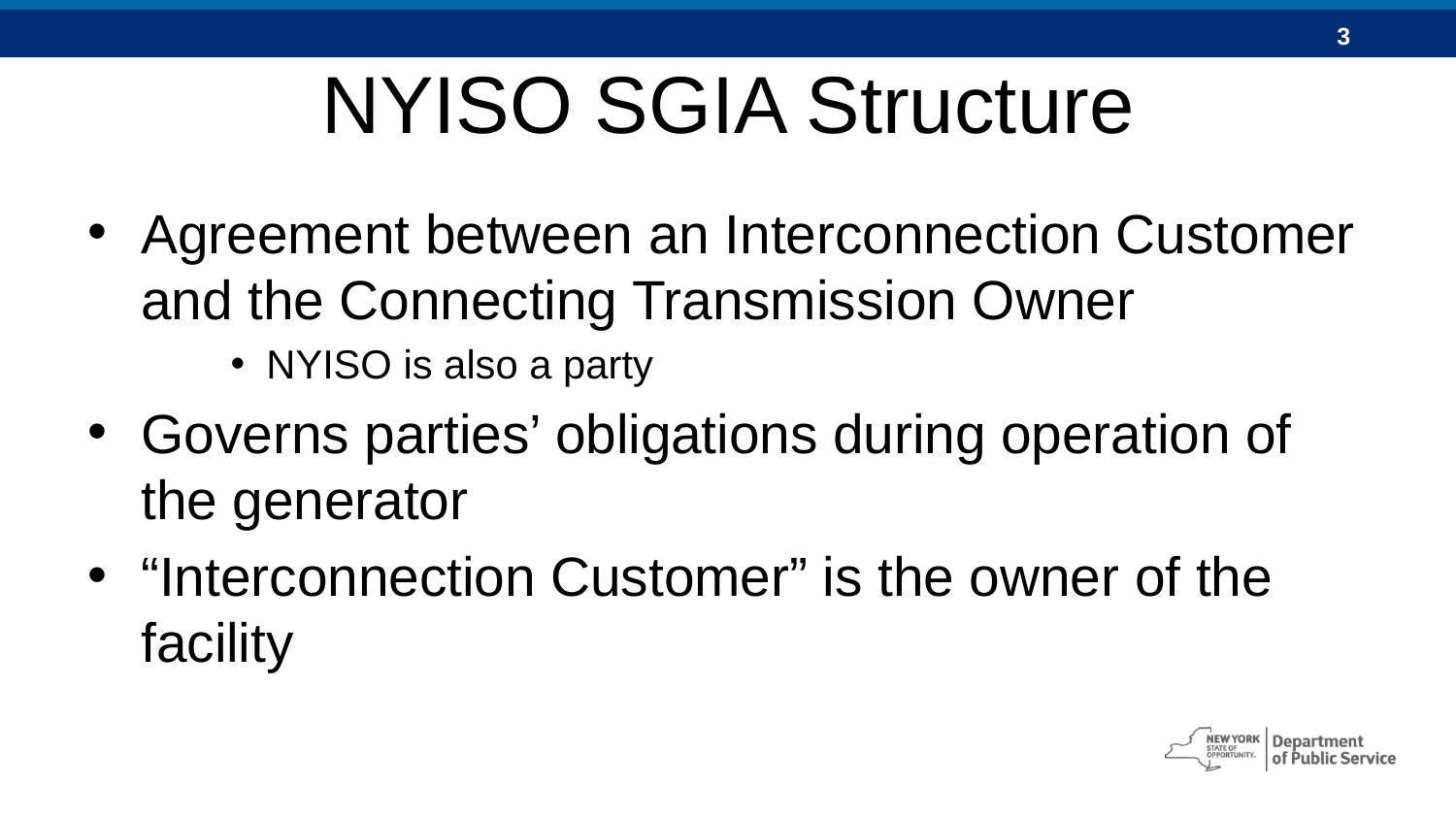

# NYISO SGIA Structure
Agreement between an Interconnection Customer and the Connecting Transmission Owner
NYISO is also a party
Governs parties’ obligations during operation of the generator
“Interconnection Customer” is the owner of the facility